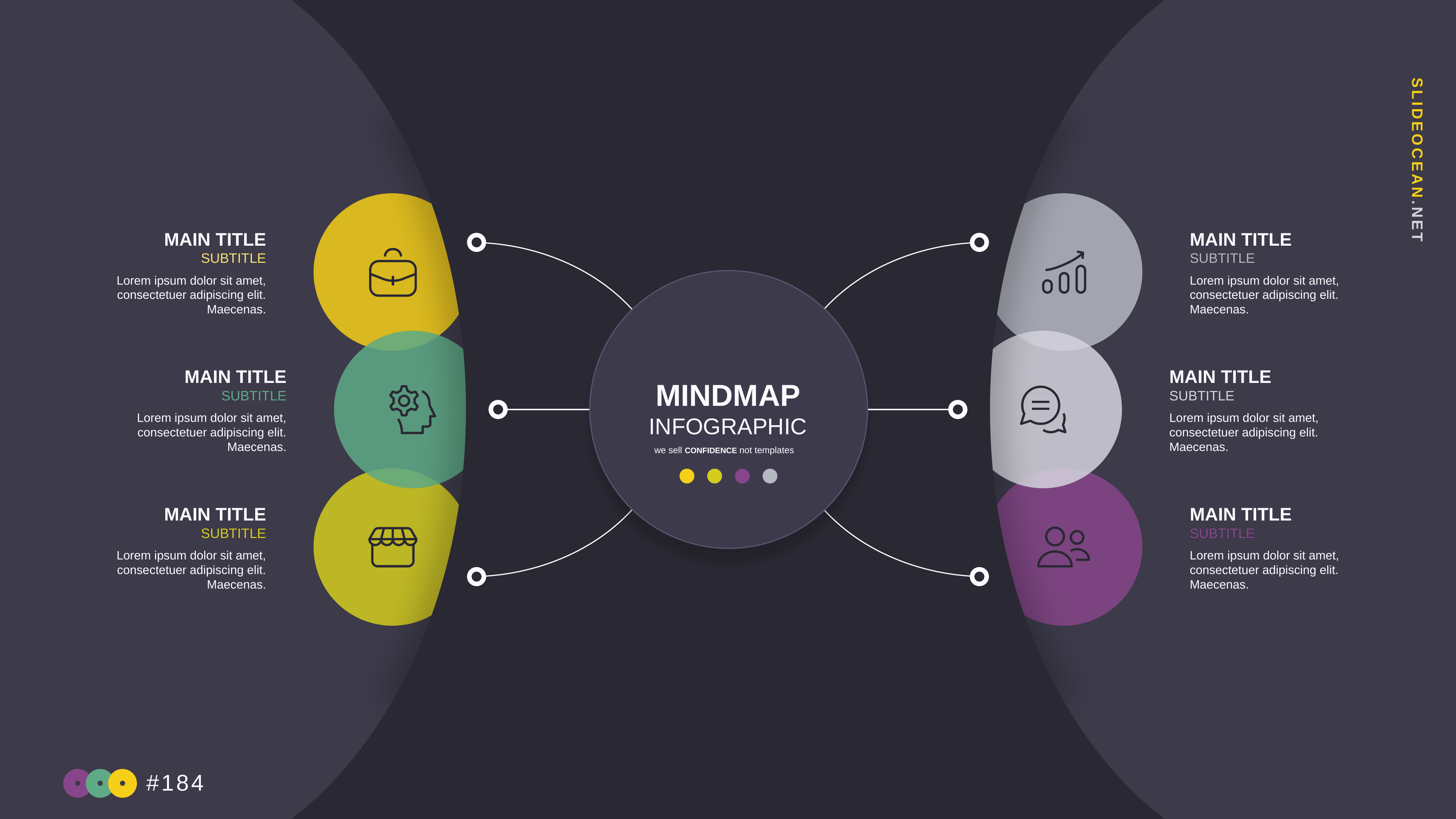

MAIN TITLE
SUBTITLE
Lorem ipsum dolor sit amet, consectetuer adipiscing elit. Maecenas.
MAIN TITLE
SUBTITLE
Lorem ipsum dolor sit amet, consectetuer adipiscing elit. Maecenas.

MAIN TITLE
SUBTITLE
Lorem ipsum dolor sit amet, consectetuer adipiscing elit. Maecenas.
MAIN TITLE
SUBTITLE
Lorem ipsum dolor sit amet, consectetuer adipiscing elit. Maecenas.
MINDMAP
INFOGRAPHIC

we sell CONFIDENCE not templates

MAIN TITLE
SUBTITLE
Lorem ipsum dolor sit amet, consectetuer adipiscing elit. Maecenas.
MAIN TITLE
SUBTITLE
Lorem ipsum dolor sit amet, consectetuer adipiscing elit. Maecenas.

#184